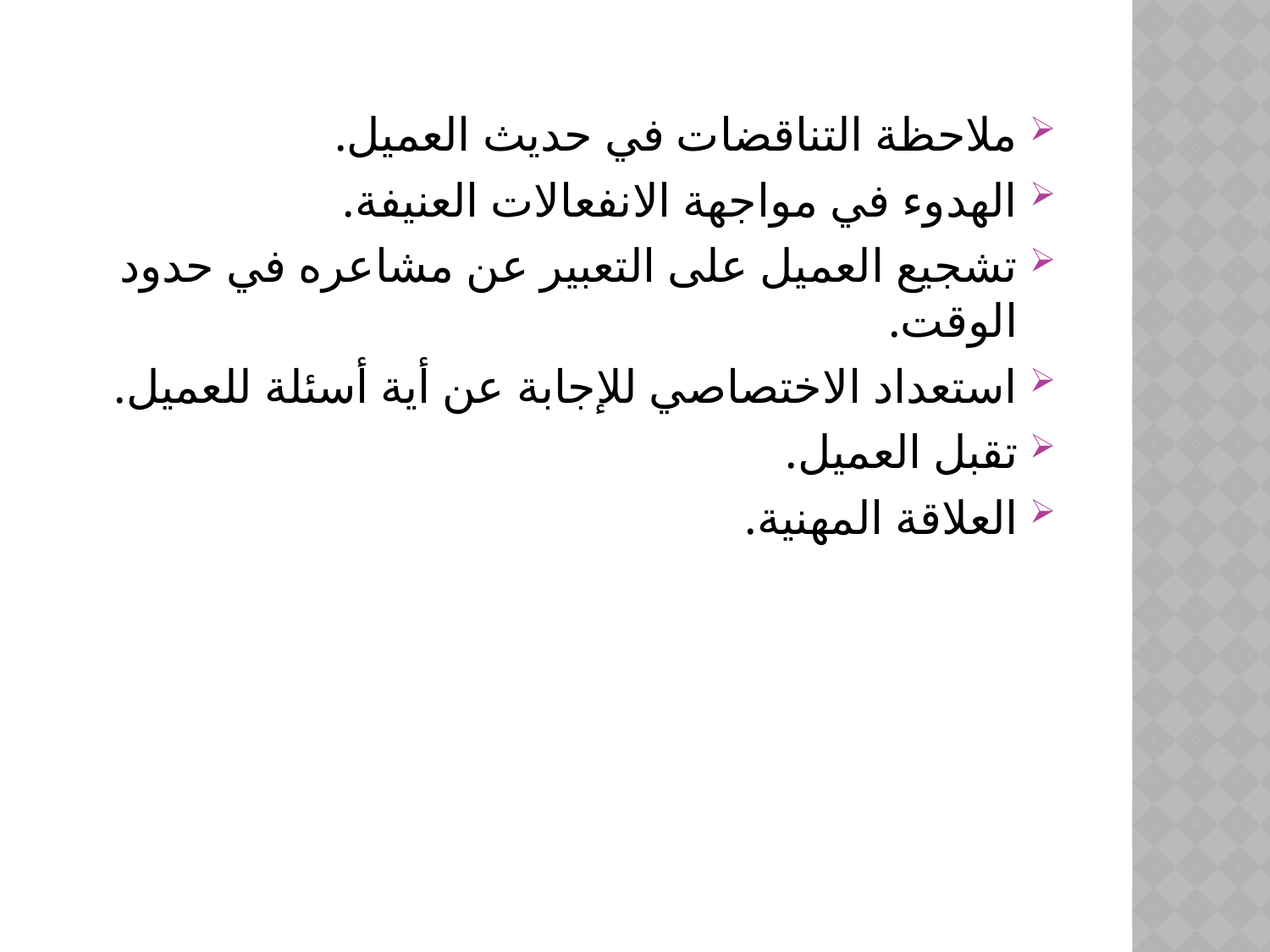

ملاحظة التناقضات في حديث العميل.
الهدوء في مواجهة الانفعالات العنيفة.
تشجيع العميل على التعبير عن مشاعره في حدود الوقت.
استعداد الاختصاصي للإجابة عن أية أسئلة للعميل.
تقبل العميل.
العلاقة المهنية.